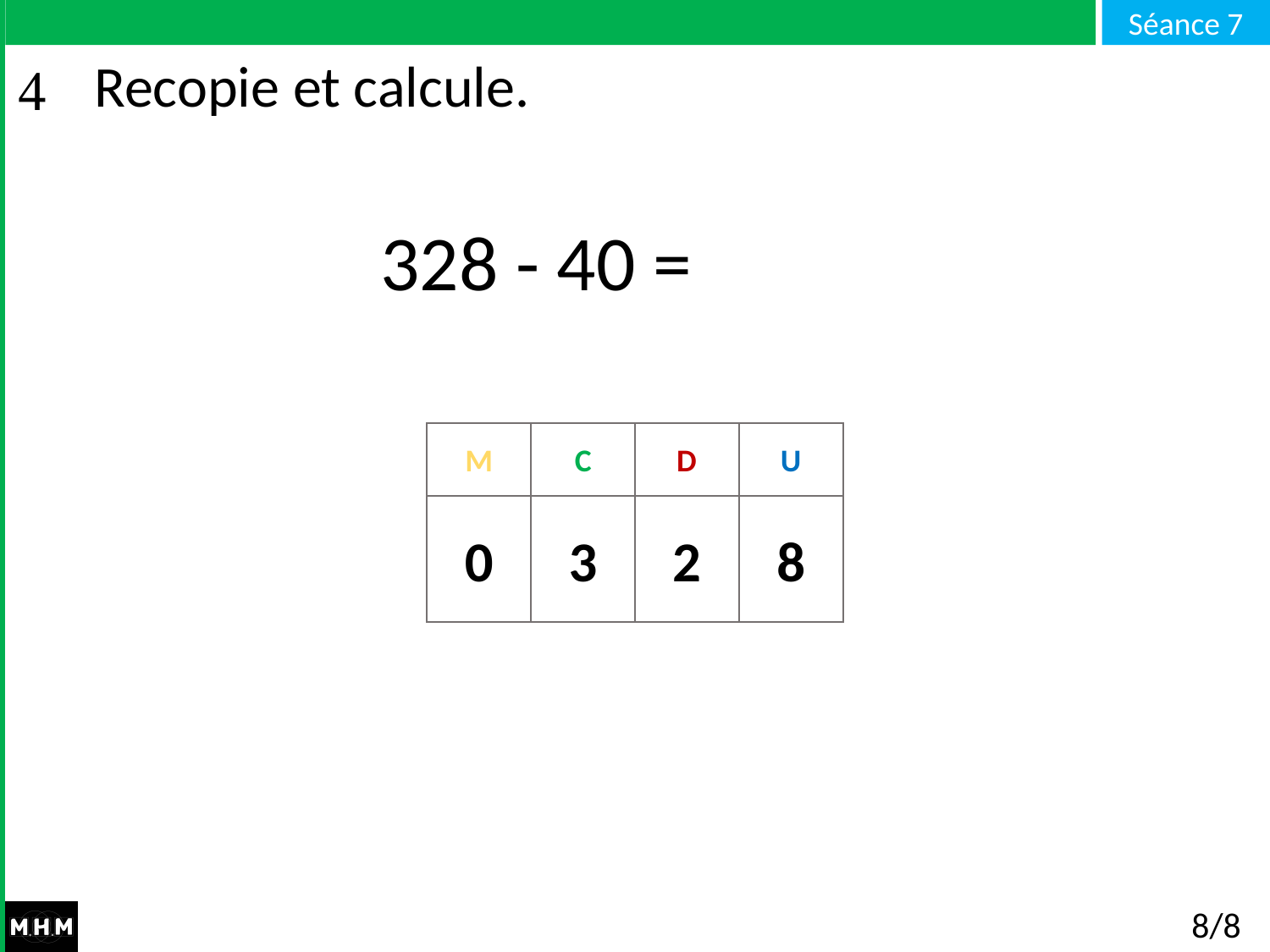

# Recopie et calcule.
328 - 40 =
M
C
D
U
0
3
2
8
8/8